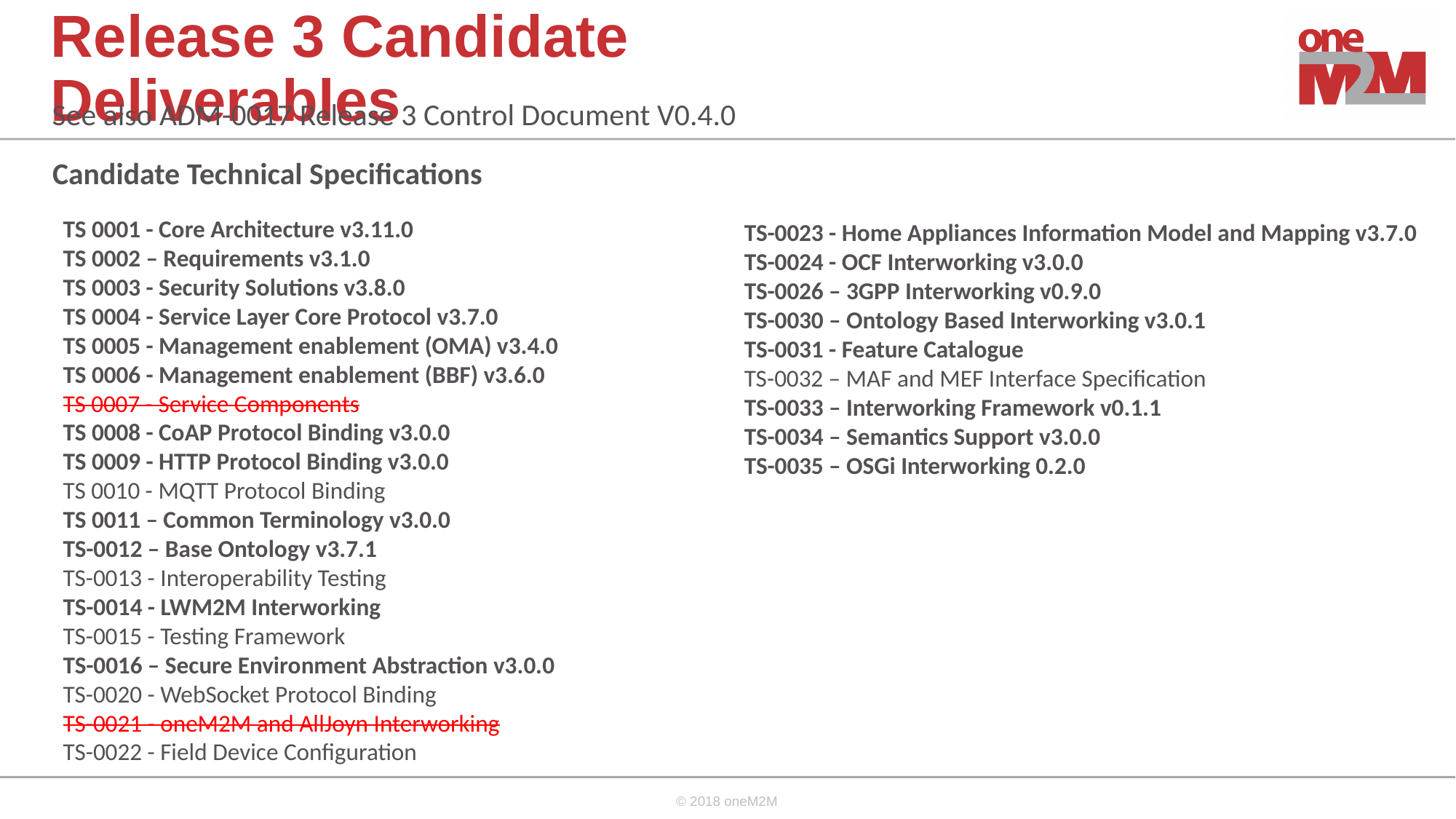

# Release 3 Candidate Deliverables
See also ADM-0017 Release 3 Control Document V0.4.0
Candidate Technical Specifications
TS 0001 - Core Architecture v3.11.0
TS 0002 – Requirements v3.1.0
TS 0003 - Security Solutions v3.8.0
TS 0004 - Service Layer Core Protocol v3.7.0
TS 0005 - Management enablement (OMA) v3.4.0
TS 0006 - Management enablement (BBF) v3.6.0
TS 0007 - Service Components
TS 0008 - CoAP Protocol Binding v3.0.0
TS 0009 - HTTP Protocol Binding v3.0.0
TS 0010 - MQTT Protocol Binding
TS 0011 – Common Terminology v3.0.0
TS-0012 – Base Ontology v3.7.1
TS-0013 - Interoperability Testing
TS-0014 - LWM2M Interworking
TS-0015 - Testing Framework
TS-0016 – Secure Environment Abstraction v3.0.0
TS-0020 - WebSocket Protocol Binding
TS-0021 - oneM2M and AllJoyn Interworking
TS-0022 - Field Device Configuration
TS-0023 - Home Appliances Information Model and Mapping v3.7.0
TS-0024 - OCF Interworking v3.0.0
TS-0026 – 3GPP Interworking v0.9.0
TS-0030 – Ontology Based Interworking v3.0.1
TS-0031 - Feature Catalogue
TS-0032 – MAF and MEF Interface Specification
TS-0033 – Interworking Framework v0.1.1
TS-0034 – Semantics Support v3.0.0
TS-0035 – OSGi Interworking 0.2.0